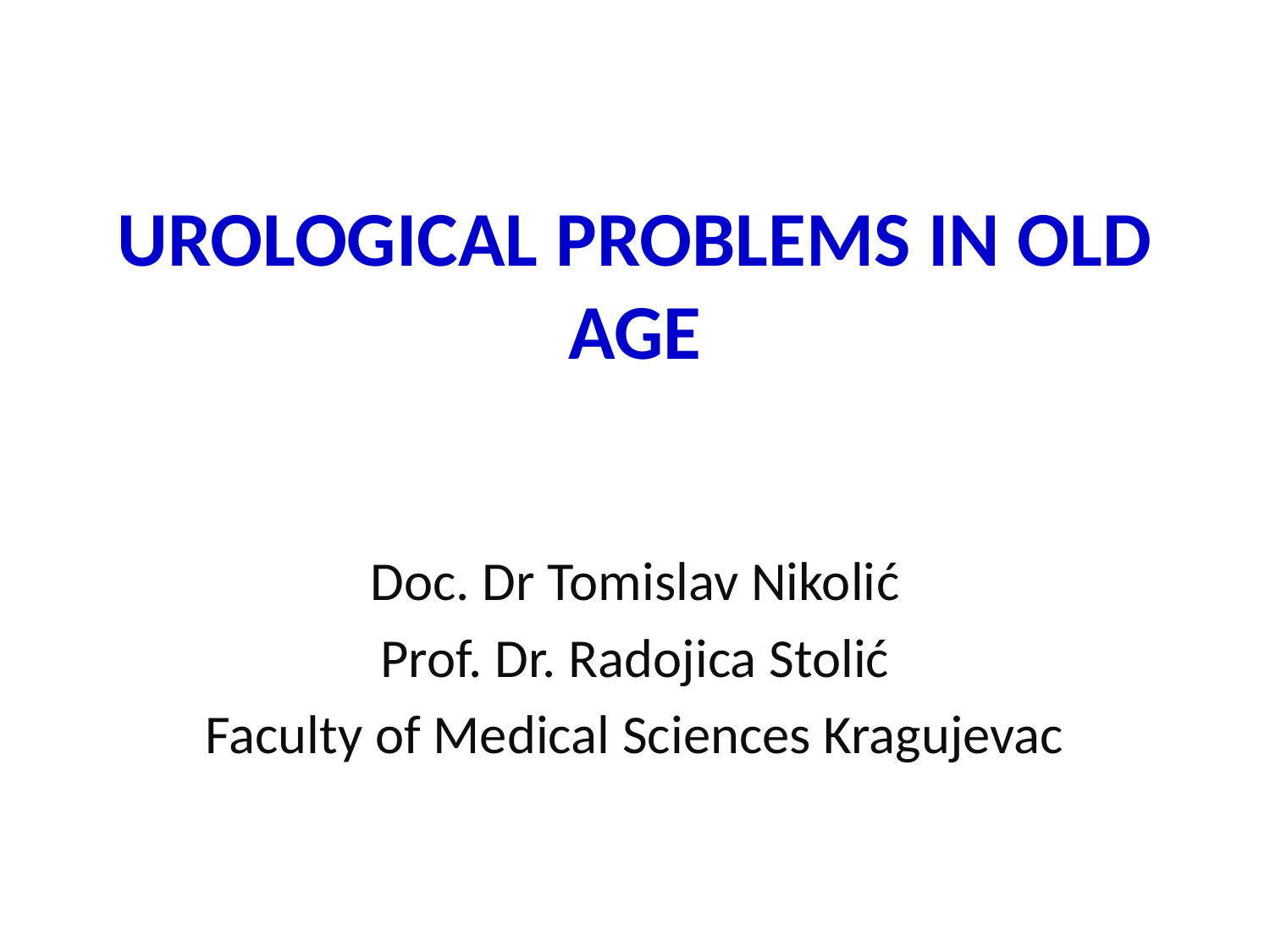

# UROLOGICAL PROBLEMS IN OLD AGE
Doc. Dr Tomislav Nikolić
Prof. Dr. Radojica Stolić
Faculty of Medical Sciences Kragujevac